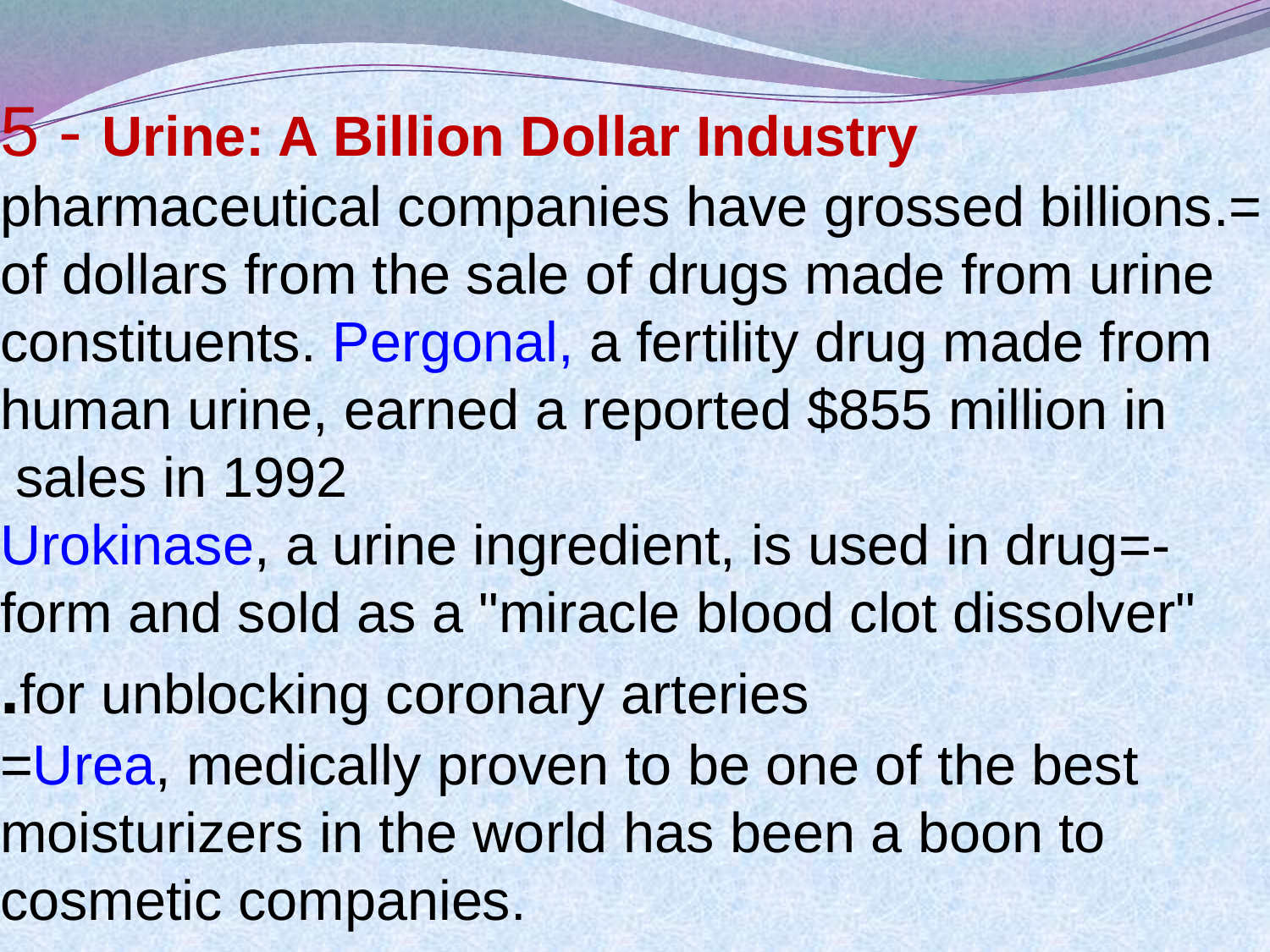

5 - Urine: A Billion Dollar Industry
=.pharmaceutical companies have grossed billions of dollars from the sale of drugs made from urine constituents. Pergonal, a fertility drug made from human urine, earned a reported $855 million in sales in 1992
-=Urokinase, a urine ingredient, is used in drug form and sold as a "miracle blood clot dissolver" for unblocking coronary arteries.
=Urea, medically proven to be one of the best moisturizers in the world has been a boon to cosmetic companies.